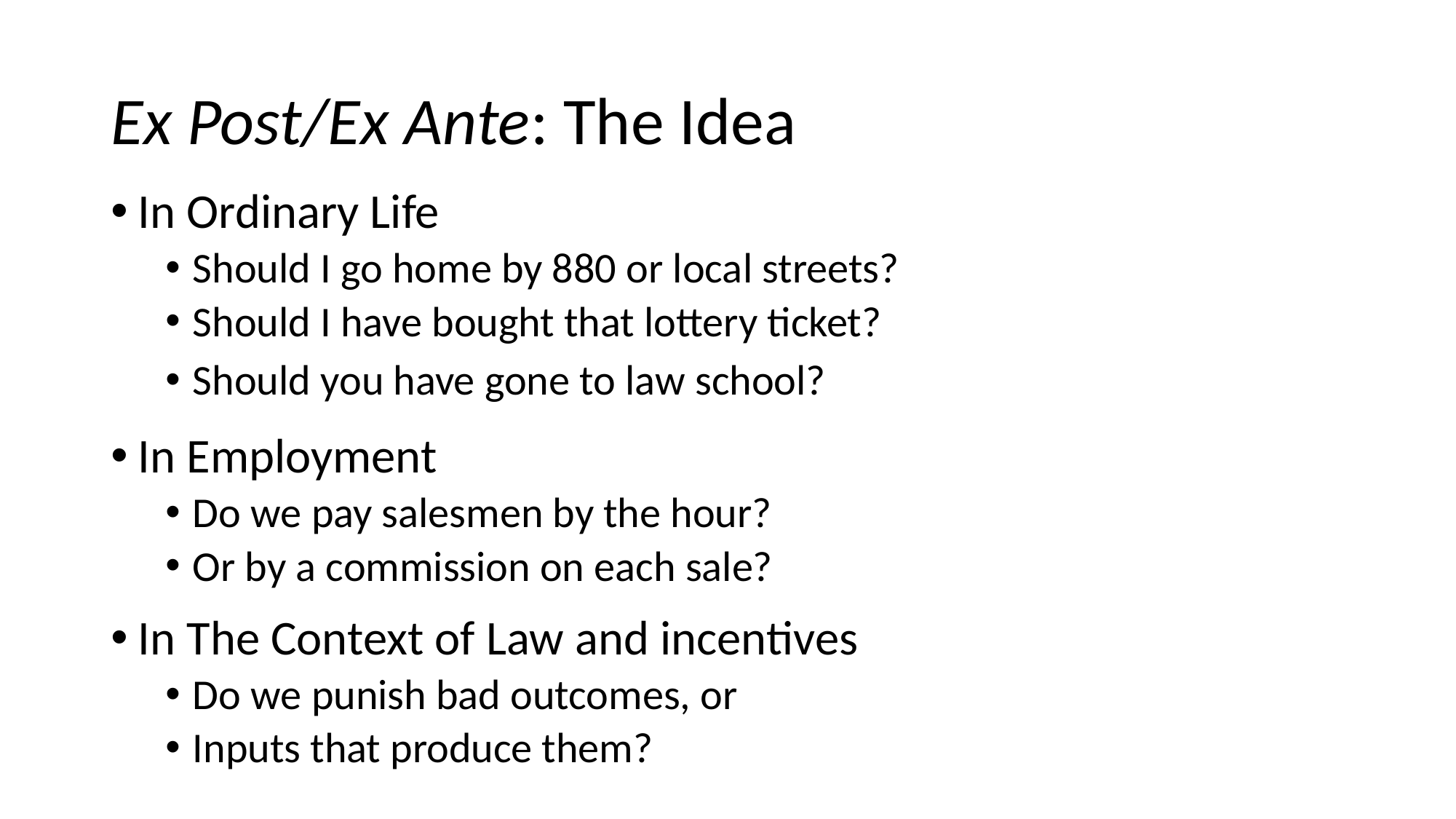

# Ex Post/Ex Ante: The Idea
In Ordinary Life
Should I go home by 880 or local streets?
Should I have bought that lottery ticket?
Should you have gone to law school?
In Employment
Do we pay salesmen by the hour?
Or by a commission on each sale?
In The Context of Law and incentives
Do we punish bad outcomes, or
Inputs that produce them?